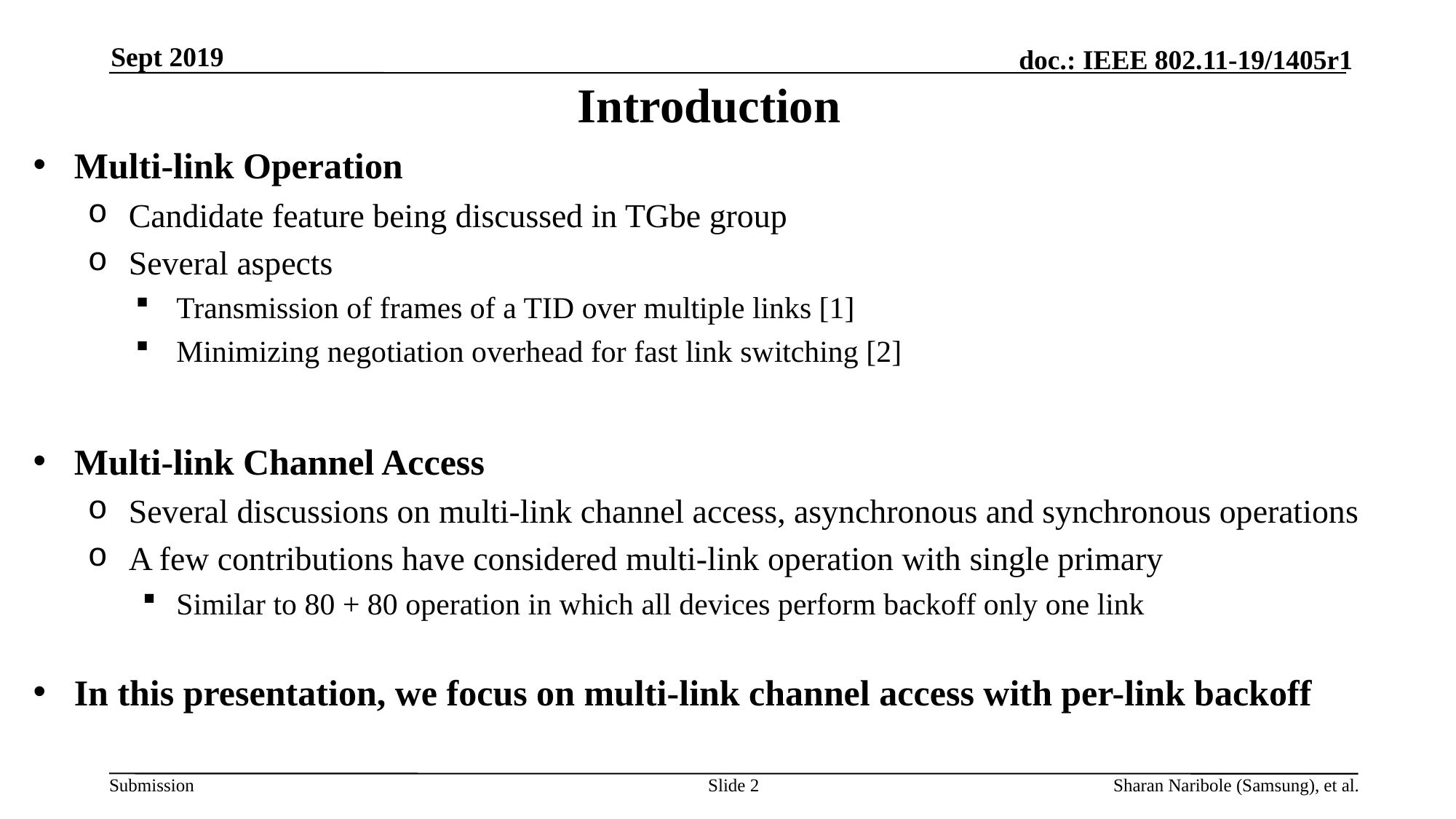

# Introduction
Sept 2019
Multi-link Operation
Candidate feature being discussed in TGbe group
Several aspects
Transmission of frames of a TID over multiple links [1]
Minimizing negotiation overhead for fast link switching [2]

Multi-link Channel Access
Several discussions on multi-link channel access, asynchronous and synchronous operations
A few contributions have considered multi-link operation with single primary
Similar to 80 + 80 operation in which all devices perform backoff only one link

In this presentation, we focus on multi-link channel access with per-link backoff

Slide 2
Sharan Naribole (Samsung), et al.